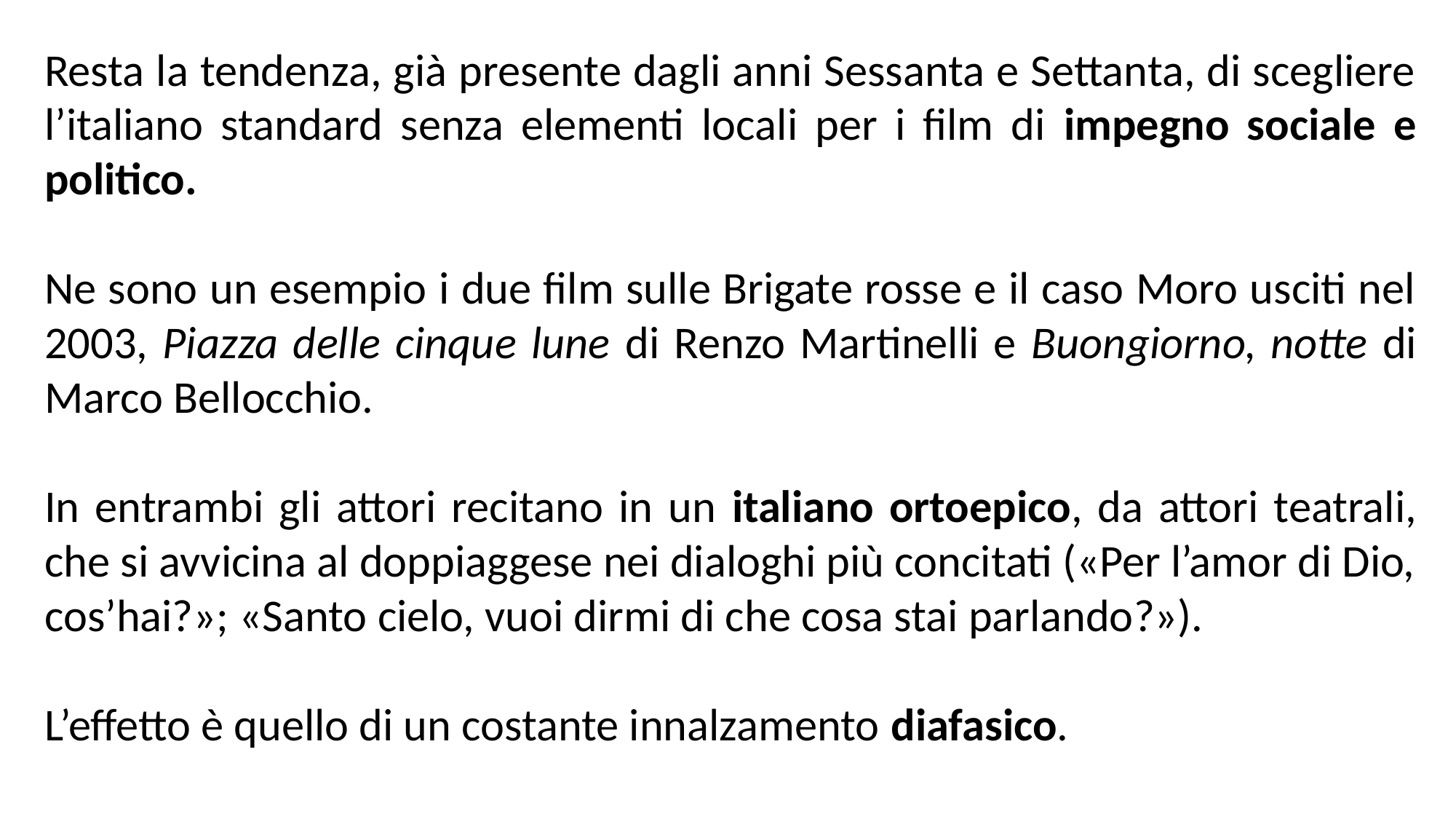

Resta la tendenza, già presente dagli anni Sessanta e Settanta, di scegliere l’italiano standard senza elementi locali per i film di impegno sociale e politico.

Ne sono un esempio i due film sulle Brigate rosse e il caso Moro usciti nel 2003, Piazza delle cinque lune di Renzo Martinelli e Buongiorno, notte di Marco Bellocchio.

In entrambi gli attori recitano in un italiano ortoepico, da attori teatrali, che si avvicina al doppiaggese nei dialoghi più concitati («Per l’amor di Dio, cos’hai?»; «Santo cielo, vuoi dirmi di che cosa stai parlando?»).

L’effetto è quello di un costante innalzamento diafasico.